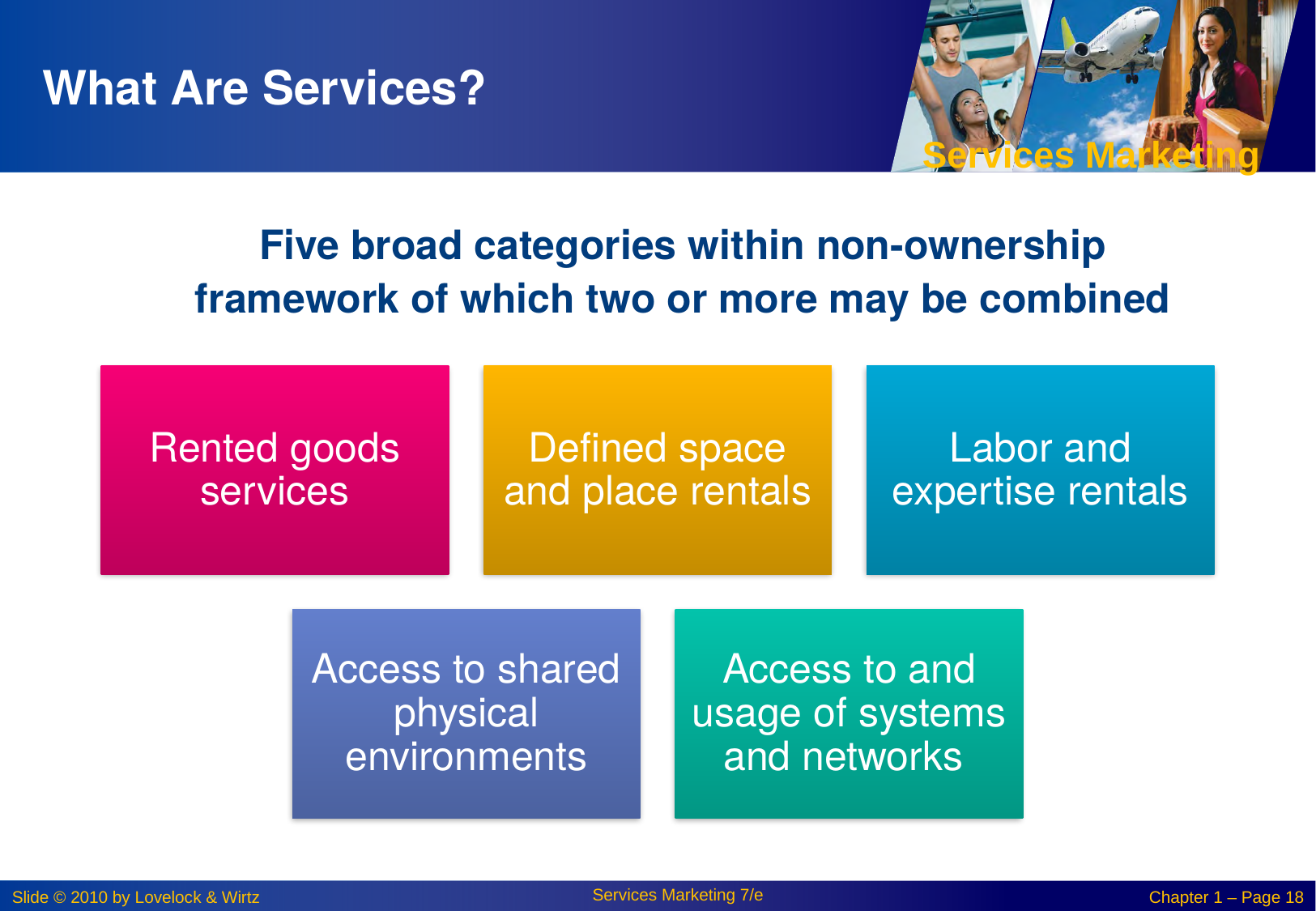

# What Are Services?
	Five broad categories within non-ownership framework of which two or more may be combined
Rented goods services
Defined space and place rentals
Labor and expertise rentals
Access to shared physical environments
Access to and usage of systems and networks